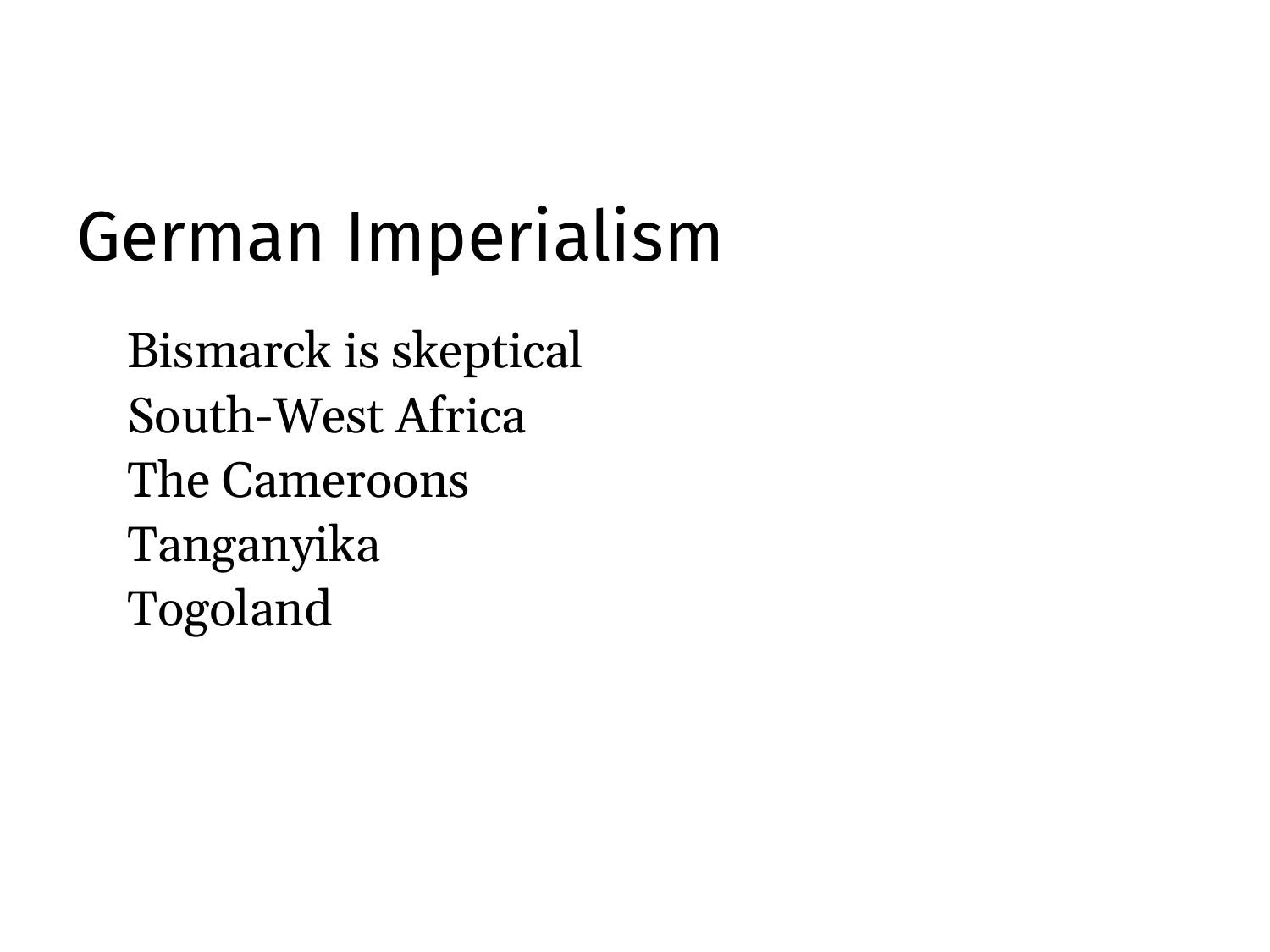

# German Imperialism
Bismarck is skeptical
South-West Africa
The Cameroons
Tanganyika
Togoland